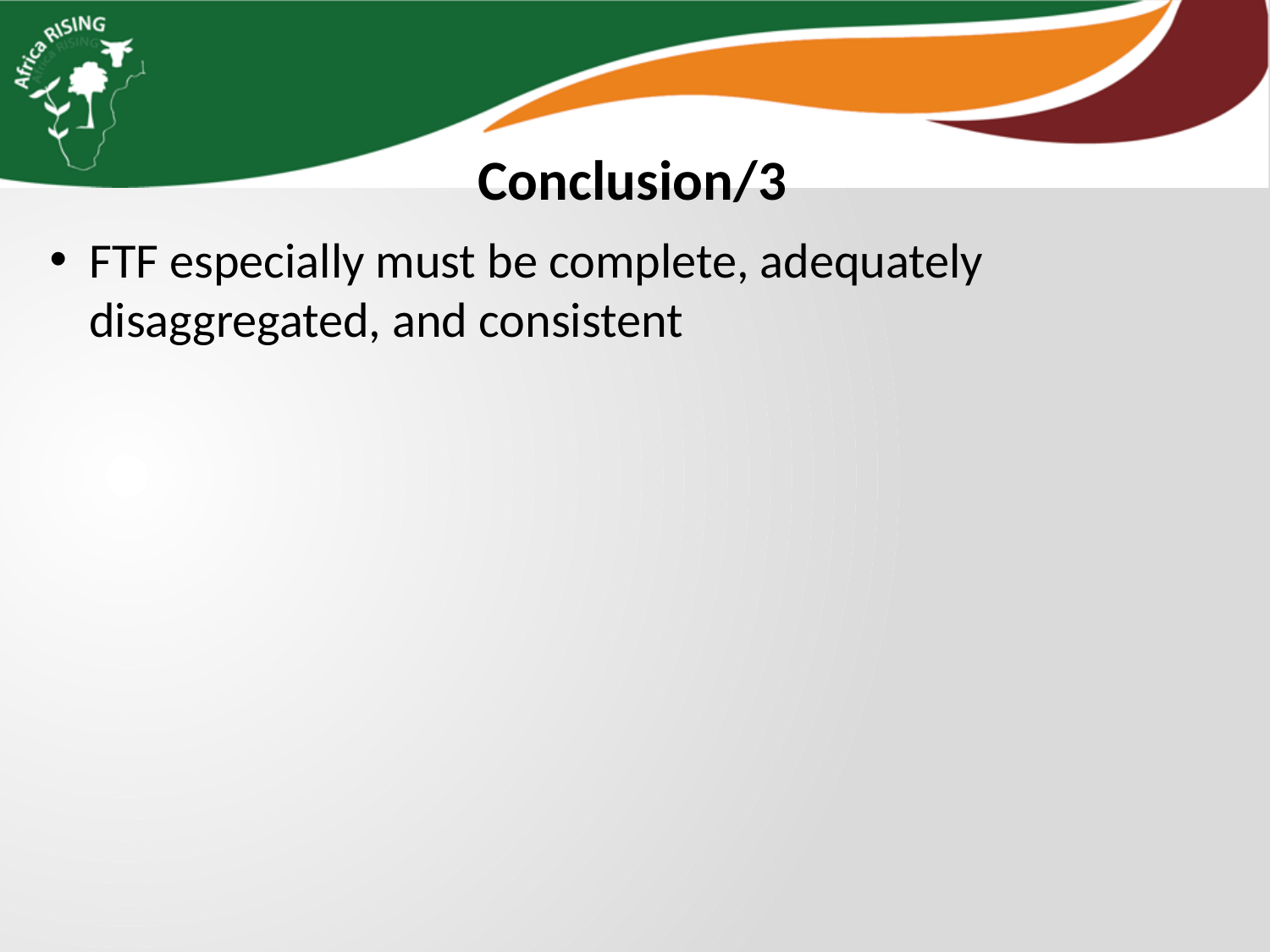

Conclusion/3

FTF especially must be complete, adequately disaggregated, and consistent